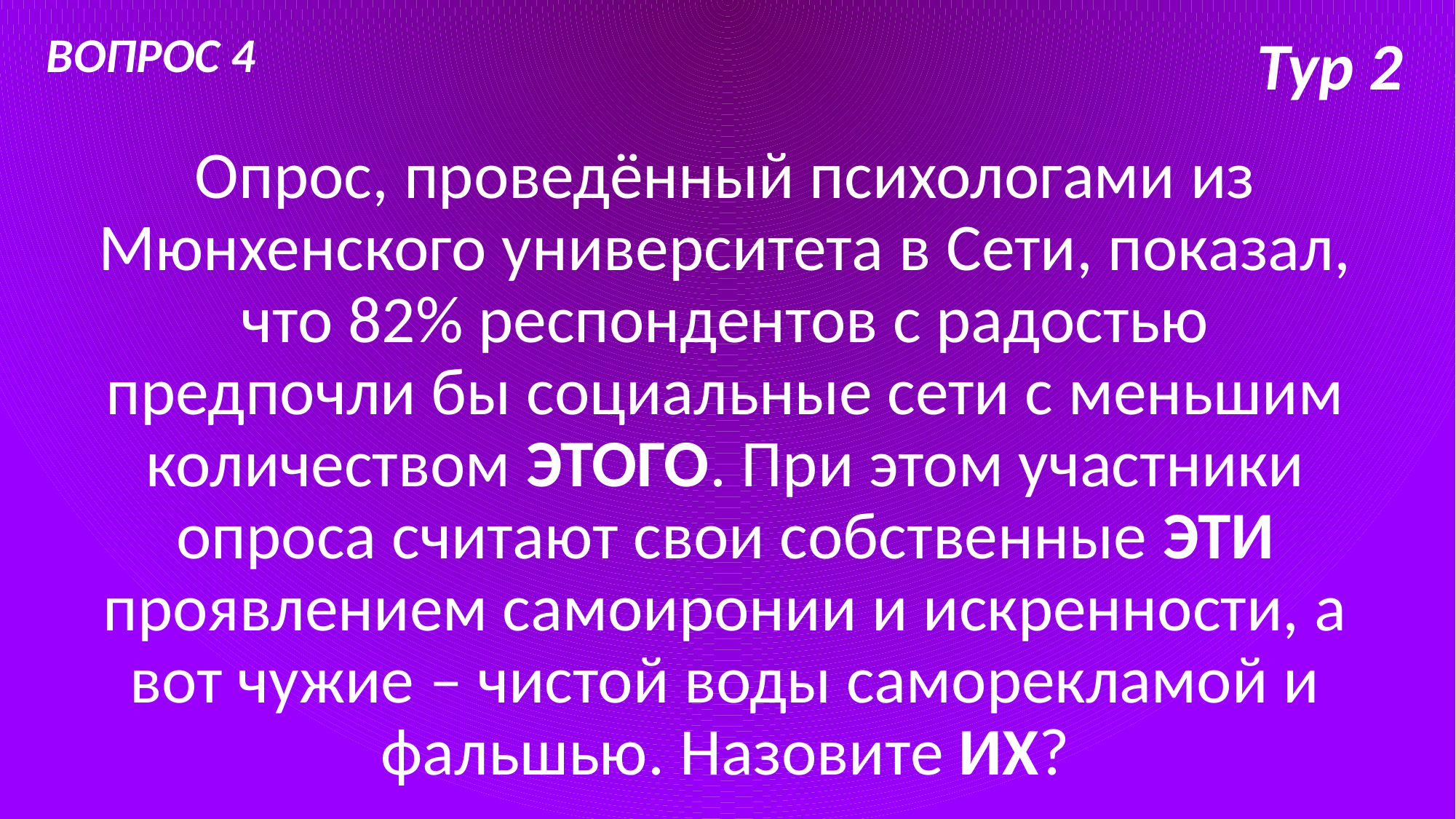

ВОПРОС 4
# Тур 2
Опрос, проведённый психологами из Мюнхенского университета в Сети, показал, что 82% респондентов с радостью предпочли бы социальные сети с меньшим количеством ЭТОГО. При этом участники опроса считают свои собственные ЭТИ проявлением самоиронии и искренности, а вот чужие – чистой воды саморекламой и фальшью. Назовите ИХ?